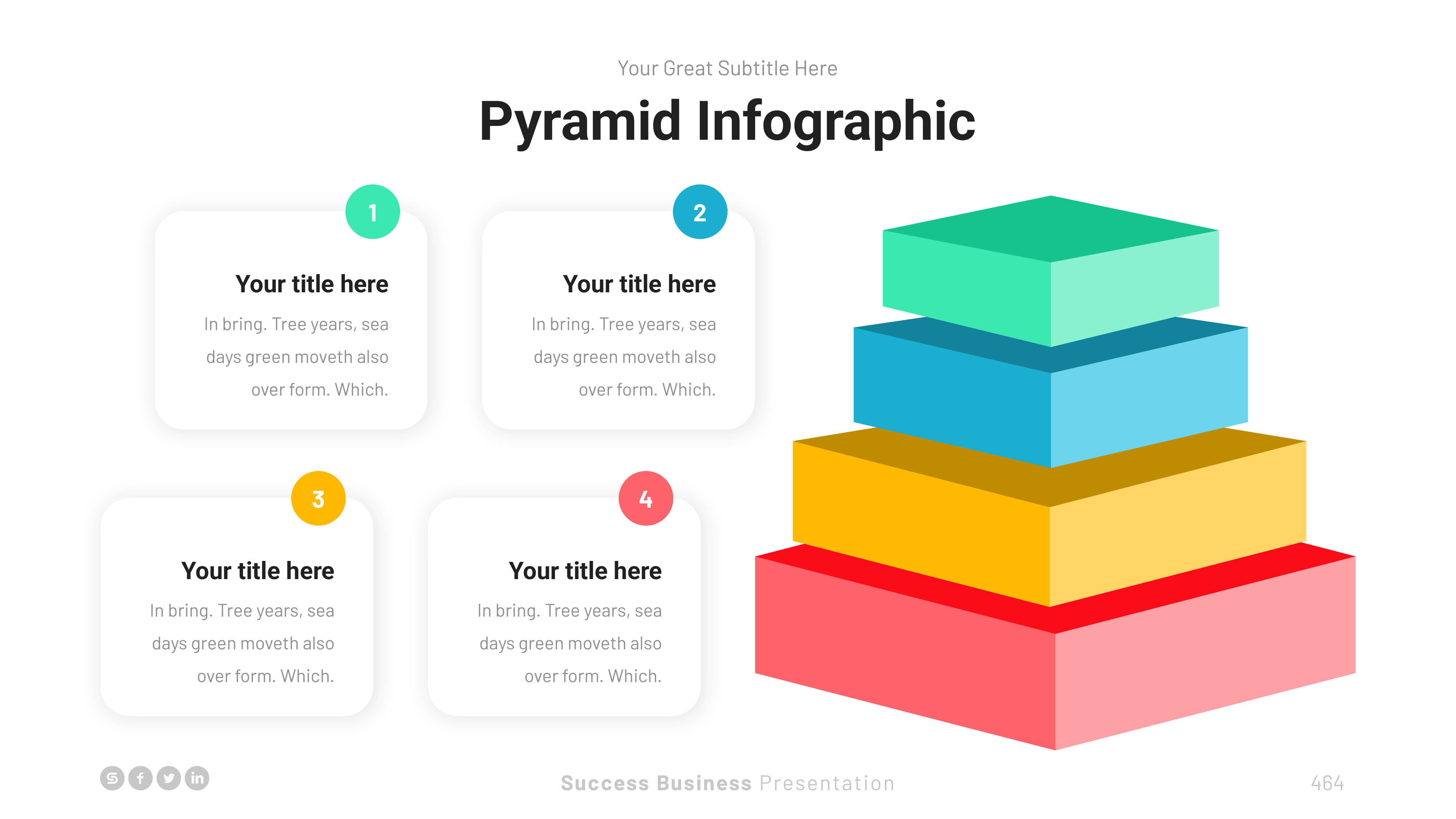

Your Great Subtitle Here
Pyramid Infographic
1
2

Your title here
In bring. Tree years, sea days green moveth also over form. Which.
Your title here
In bring. Tree years, sea days green moveth also over form. Which.

3
4

Your title here
In bring. Tree years, sea days green moveth also over form. Which.
Your title here
In bring. Tree years, sea days green moveth also over form. Which.